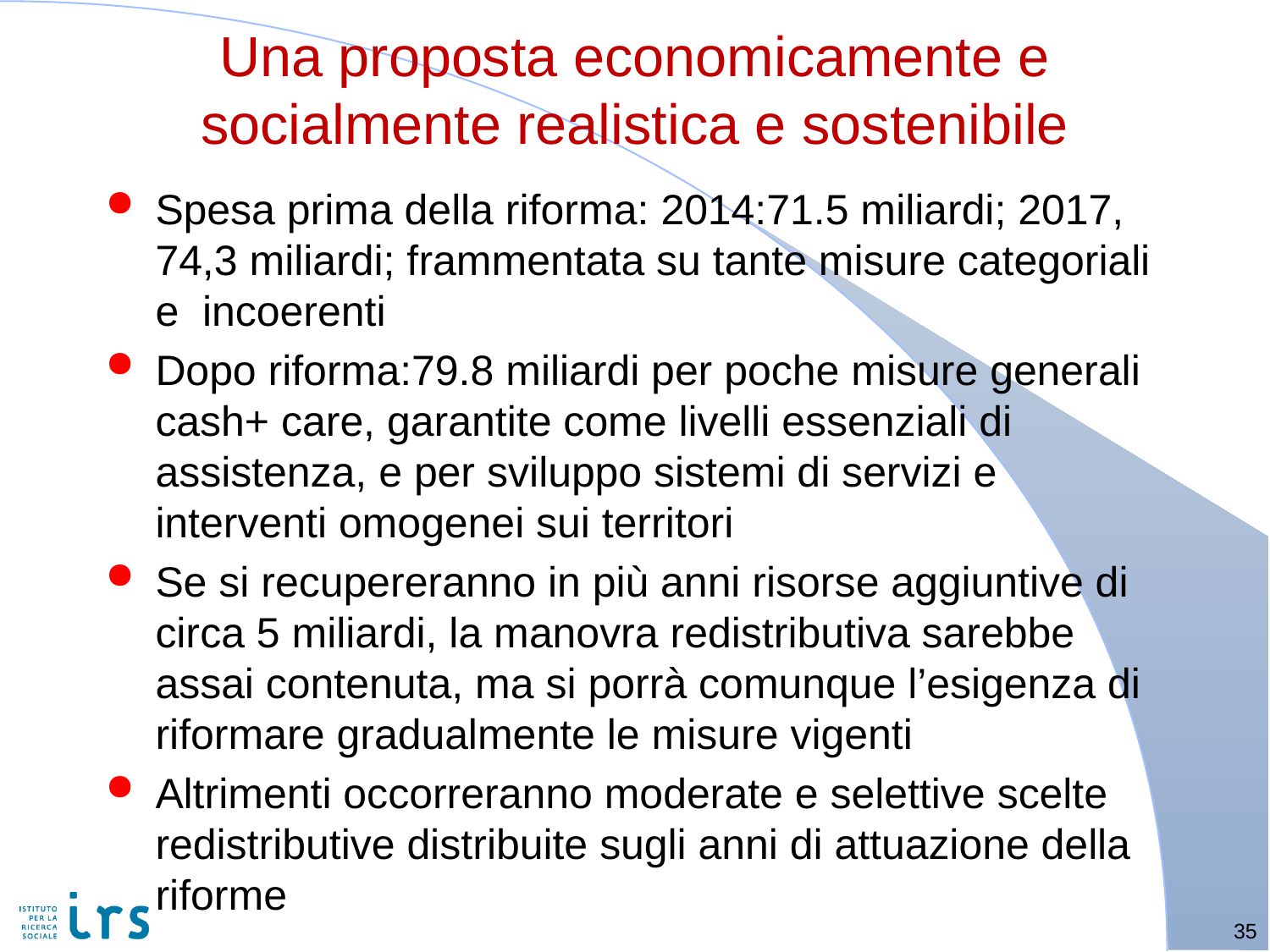

# Una proposta economicamente e socialmente realistica e sostenibile
Spesa prima della riforma: 2014:71.5 miliardi; 2017, 74,3 miliardi; frammentata su tante misure categoriali e  incoerenti
Dopo riforma:79.8 miliardi per poche misure generali cash+ care, garantite come livelli essenziali di assistenza, e per sviluppo sistemi di servizi e interventi omogenei sui territori
Se si recupereranno in più anni risorse aggiuntive di circa 5 miliardi, la manovra redistributiva sarebbe assai contenuta, ma si porrà comunque l’esigenza di riformare gradualmente le misure vigenti
Altrimenti occorreranno moderate e selettive scelte redistributive distribuite sugli anni di attuazione della riforme

35